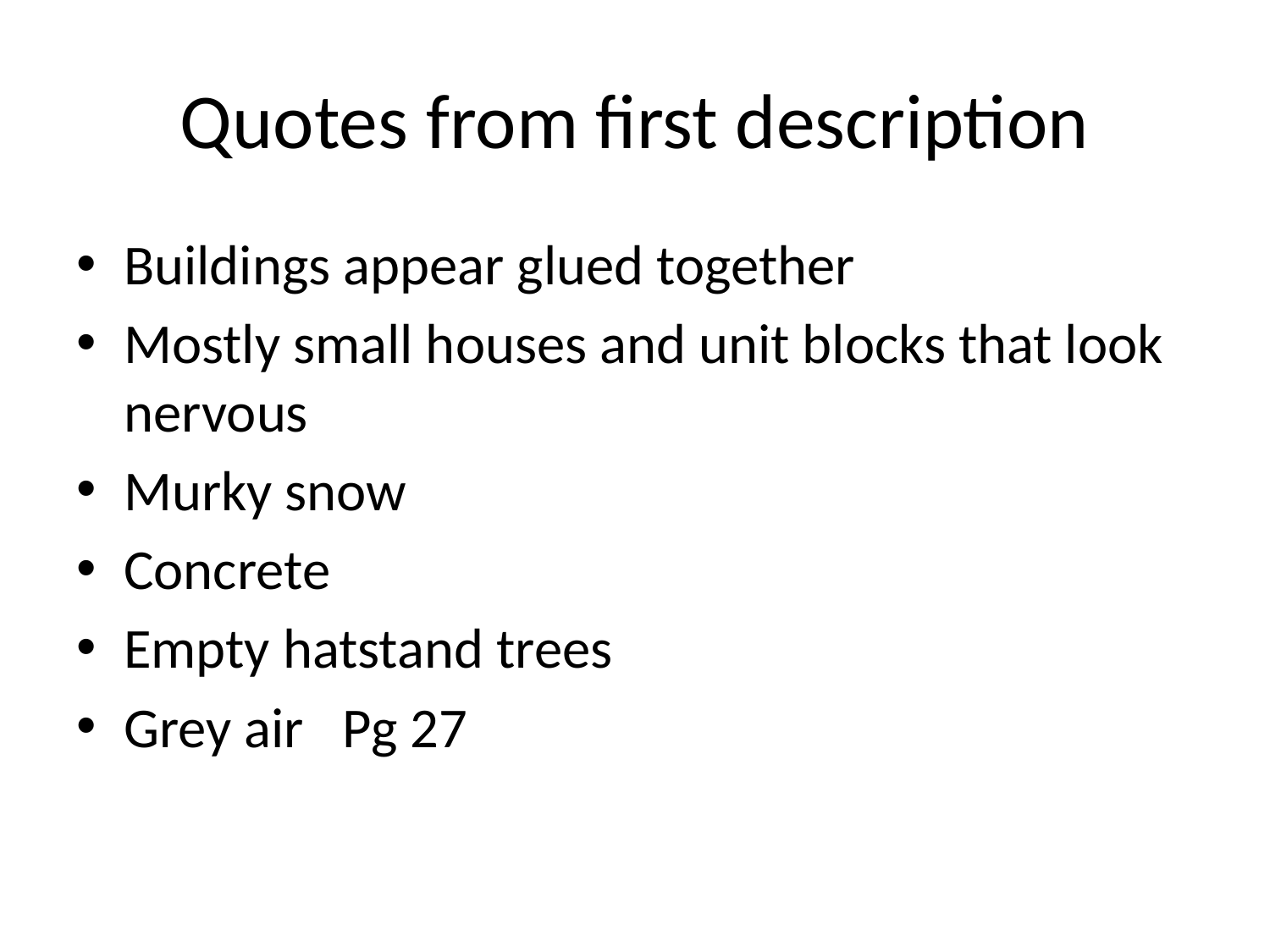

# Quotes from first description
Buildings appear glued together
Mostly small houses and unit blocks that look nervous
Murky snow
Concrete
Empty hatstand trees
Grey air   Pg 27